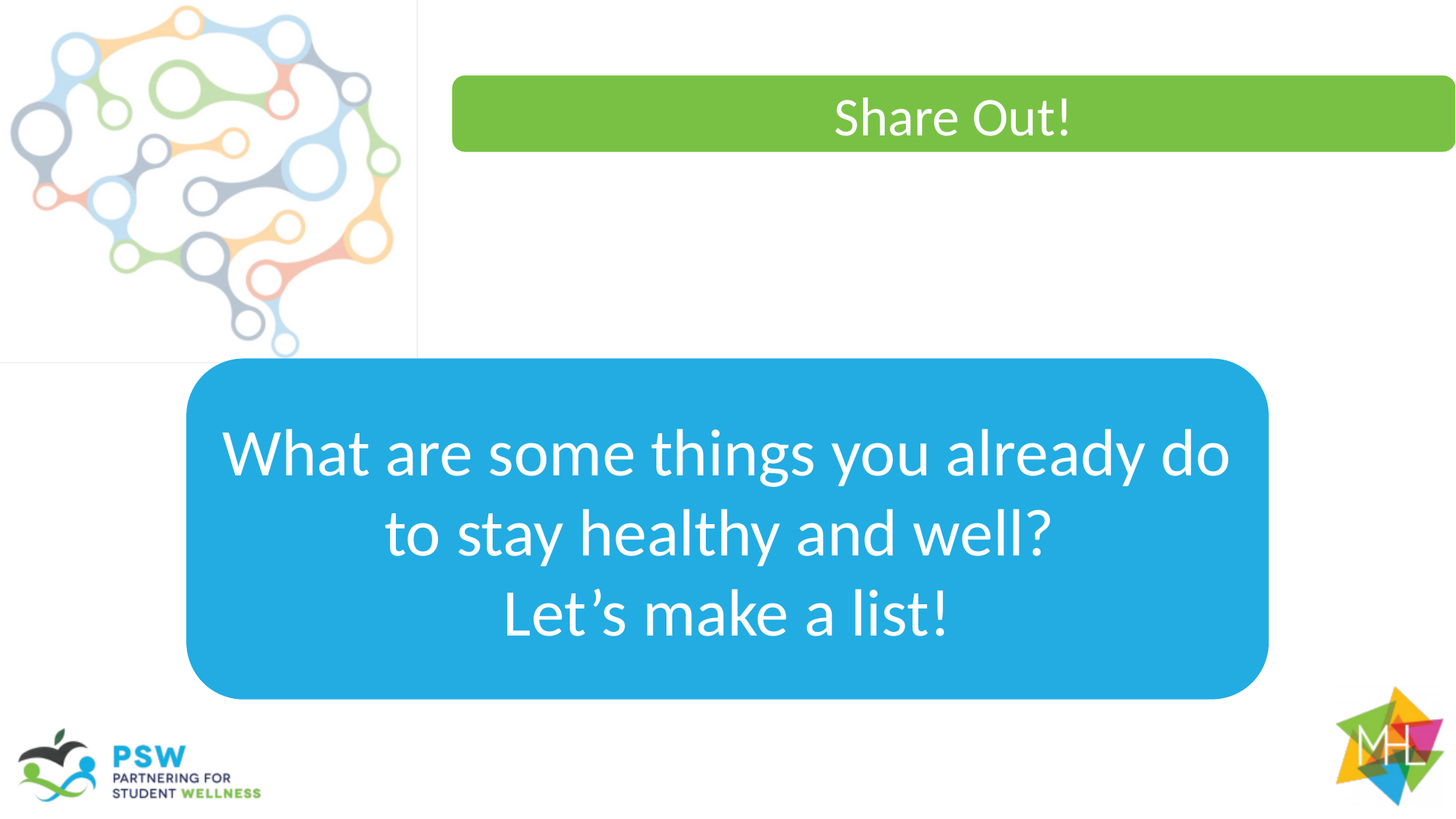

Share Out!
What are some things you already do to stay healthy and well?
Let’s make a list!